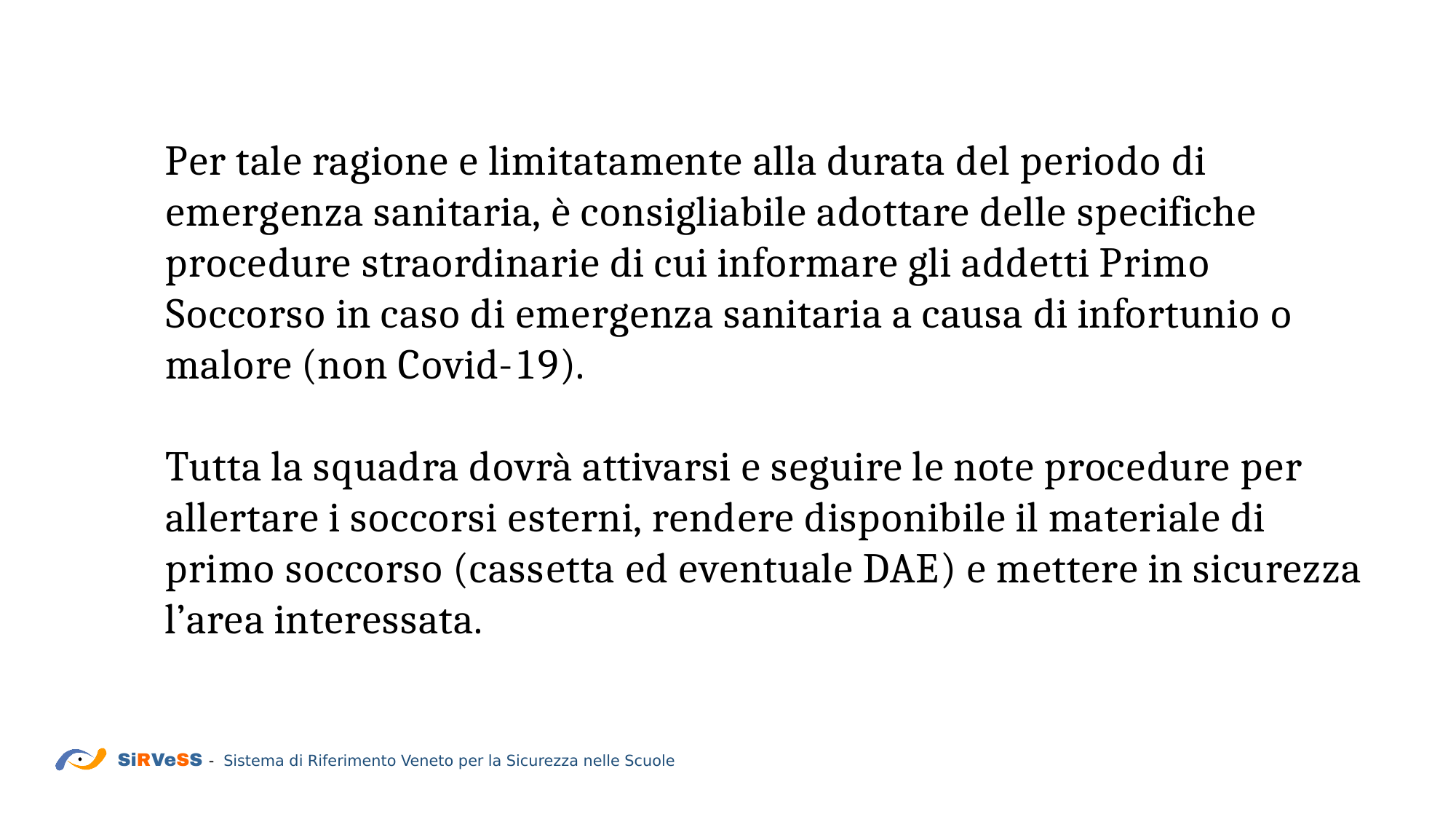

Per tale ragione e limitatamente alla durata del periodo di emergenza sanitaria, è consigliabile adottare delle specifiche procedure straordinarie di cui informare gli addetti Primo Soccorso in caso di emergenza sanitaria a causa di infortunio o malore (non Covid-19).

Tutta la squadra dovrà attivarsi e seguire le note procedure per allertare i soccorsi esterni, rendere disponibile il materiale di primo soccorso (cassetta ed eventuale DAE) e mettere in sicurezza l’area interessata.